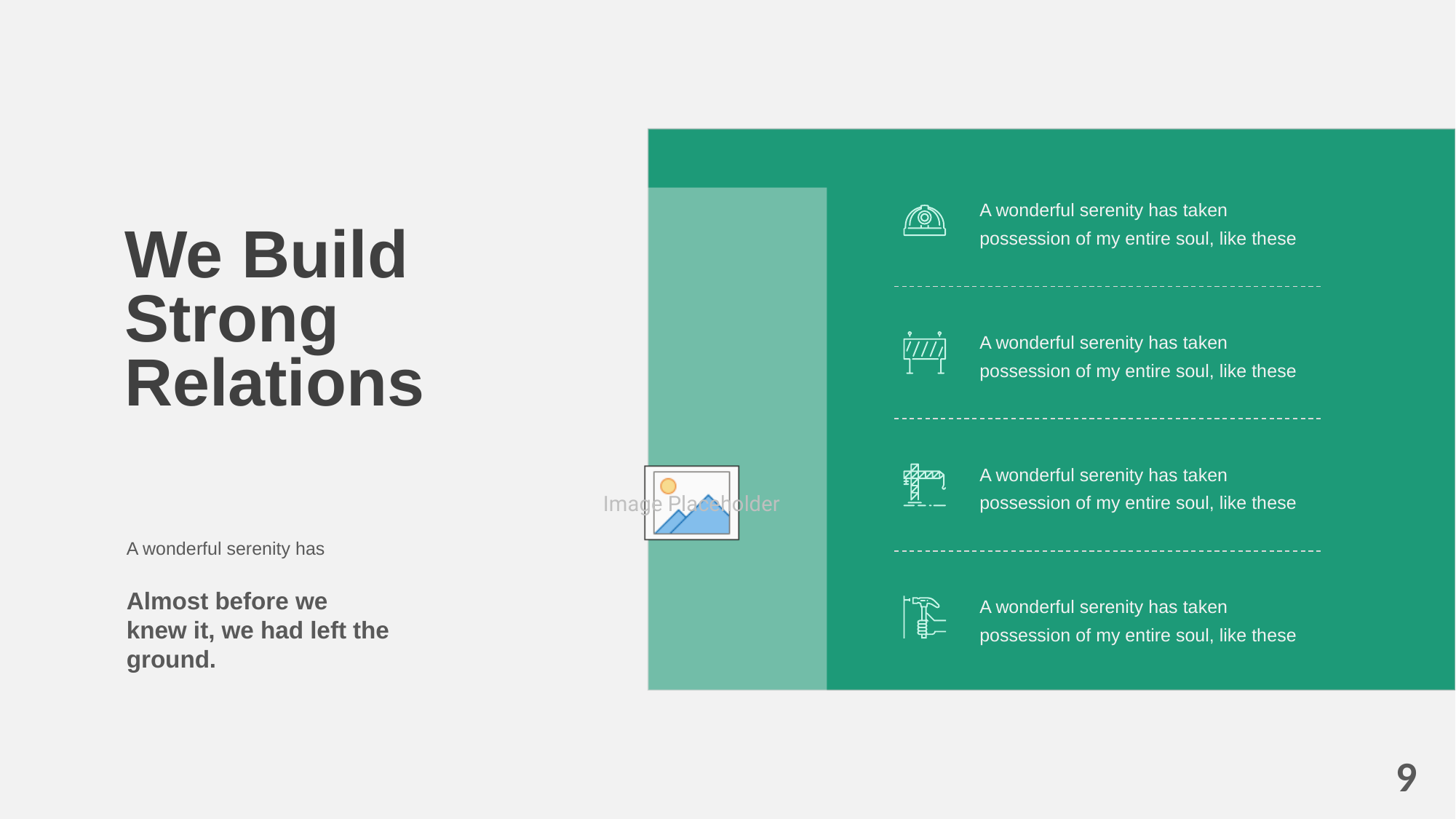

A wonderful serenity has taken possession of my entire soul, like these

We Build
Strong
Relations
A wonderful serenity has taken possession of my entire soul, like these

A wonderful serenity has taken possession of my entire soul, like these

A wonderful serenity has
Almost before we
knew it, we had left the ground.
A wonderful serenity has taken possession of my entire soul, like these